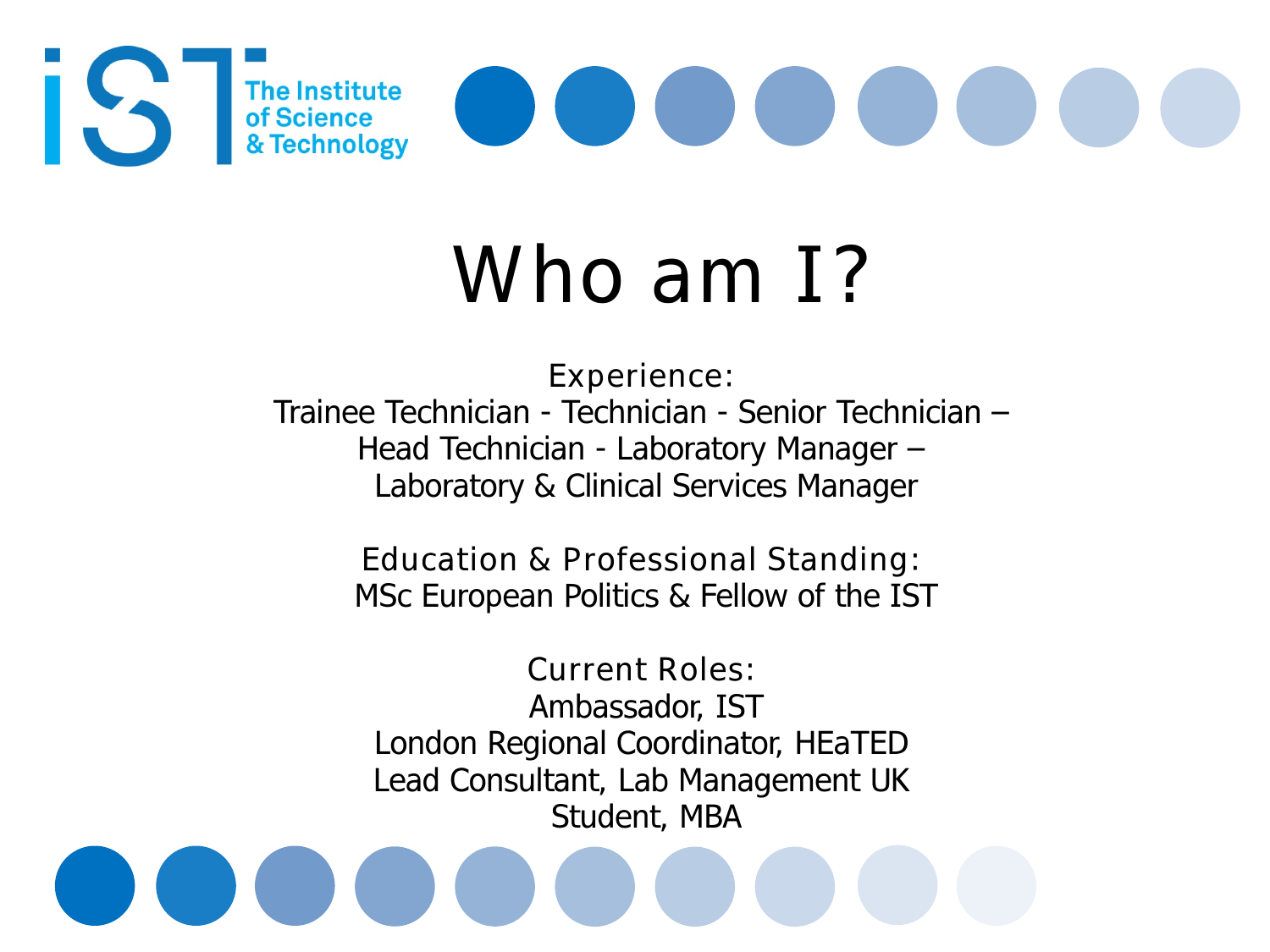

# Who am I?
Experience:
Trainee Technician - Technician - Senior Technician –
Head Technician - Laboratory Manager –
Laboratory & Clinical Services Manager

Education & Professional Standing:
MSc European Politics & Fellow of the IST

Current Roles:
Ambassador, IST
London Regional Coordinator, HEaTED
Lead Consultant, Lab Management UK
Student, MBA